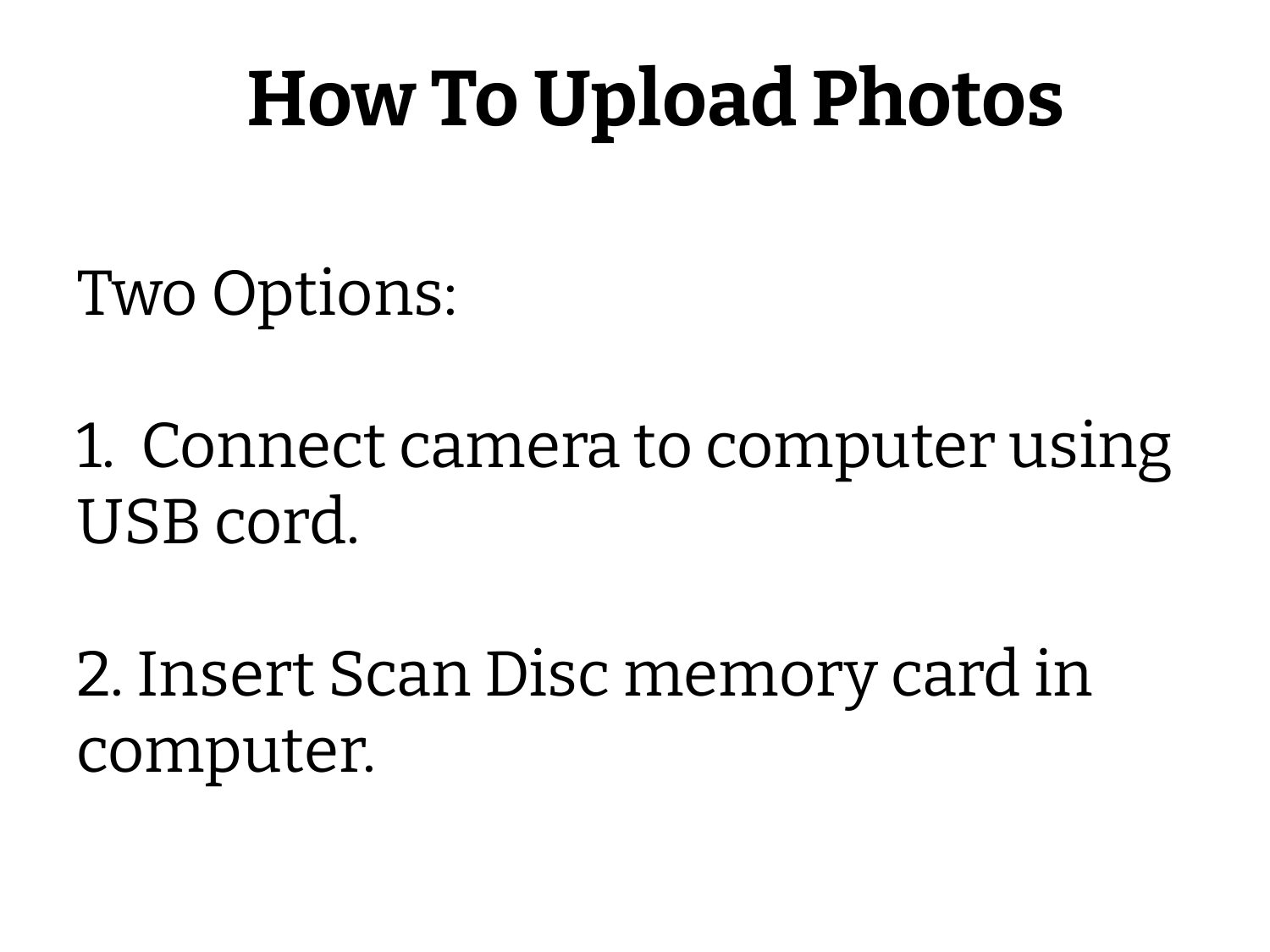

How To Upload Photos
# Two Options: 1.  Connect camera to computer using USB cord. 2. Insert Scan Disc memory card in computer.